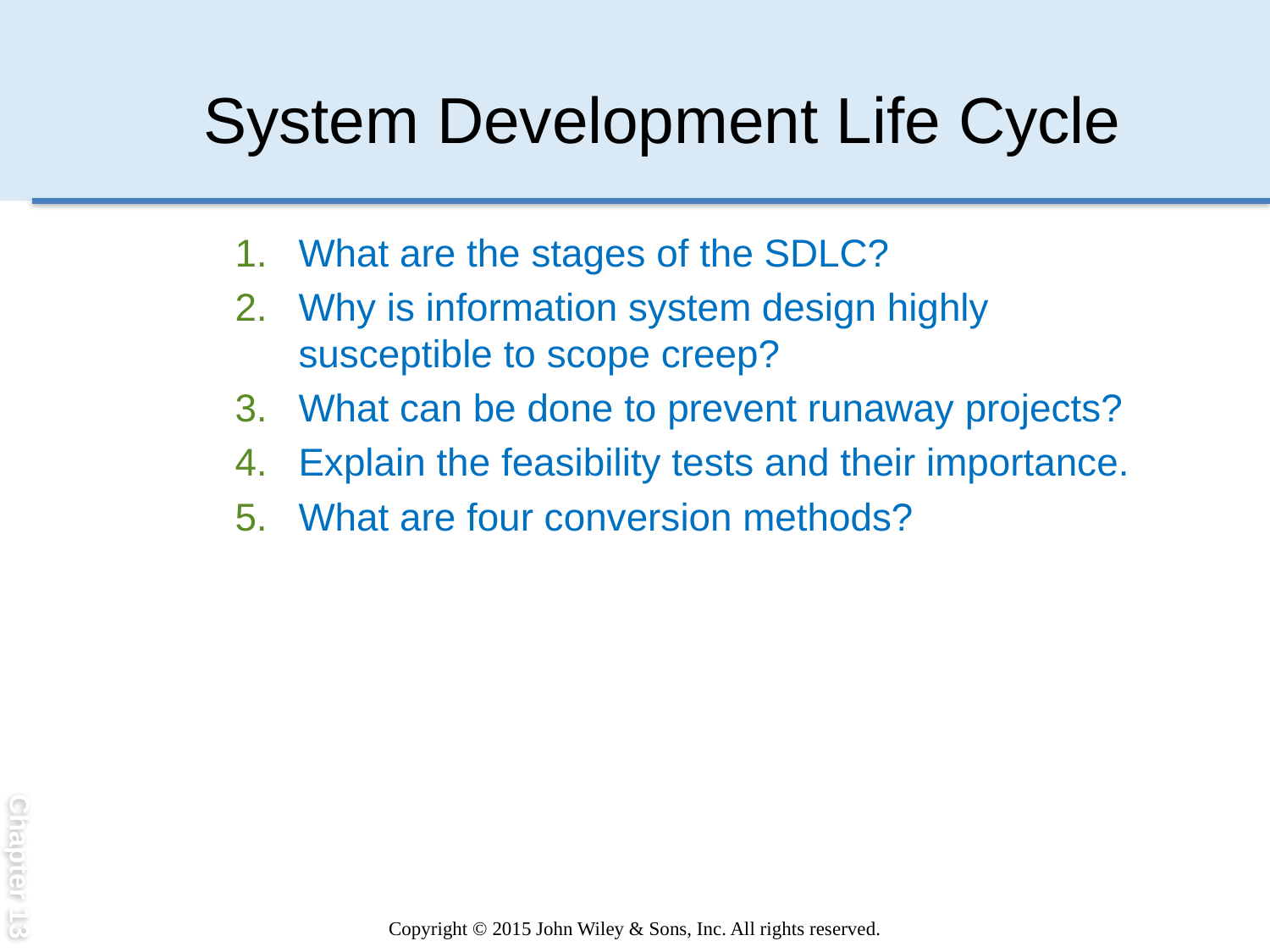

Chapter 13
# System Development Life Cycle
What are the stages of the SDLC?
Why is information system design highly susceptible to scope creep?
What can be done to prevent runaway projects?
Explain the feasibility tests and their importance.
What are four conversion methods?